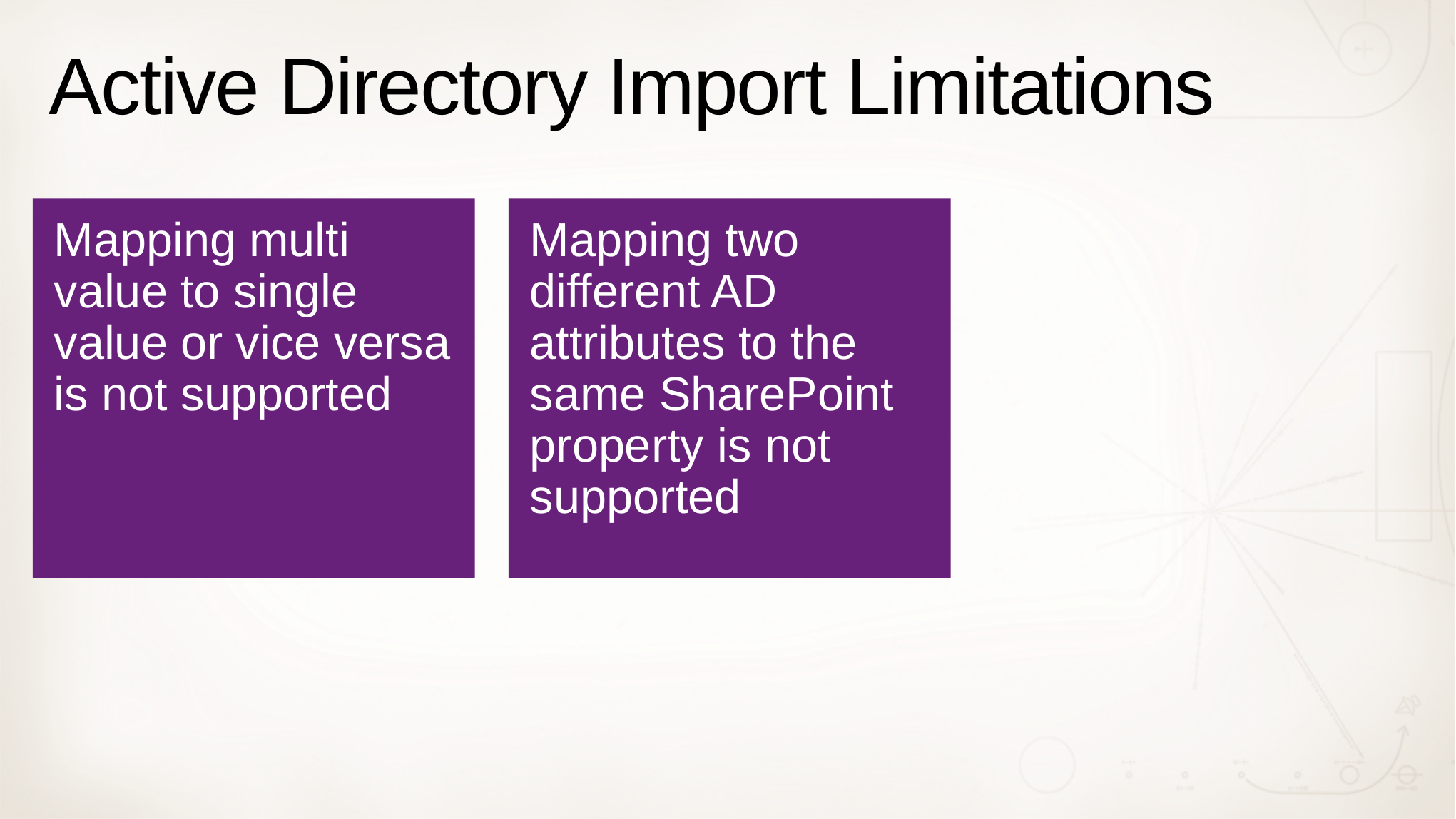

# Active Directory Import Limitations
Mapping multi value to single value or vice versa is not supported
Mapping two different AD attributes to the same SharePoint property is not supported